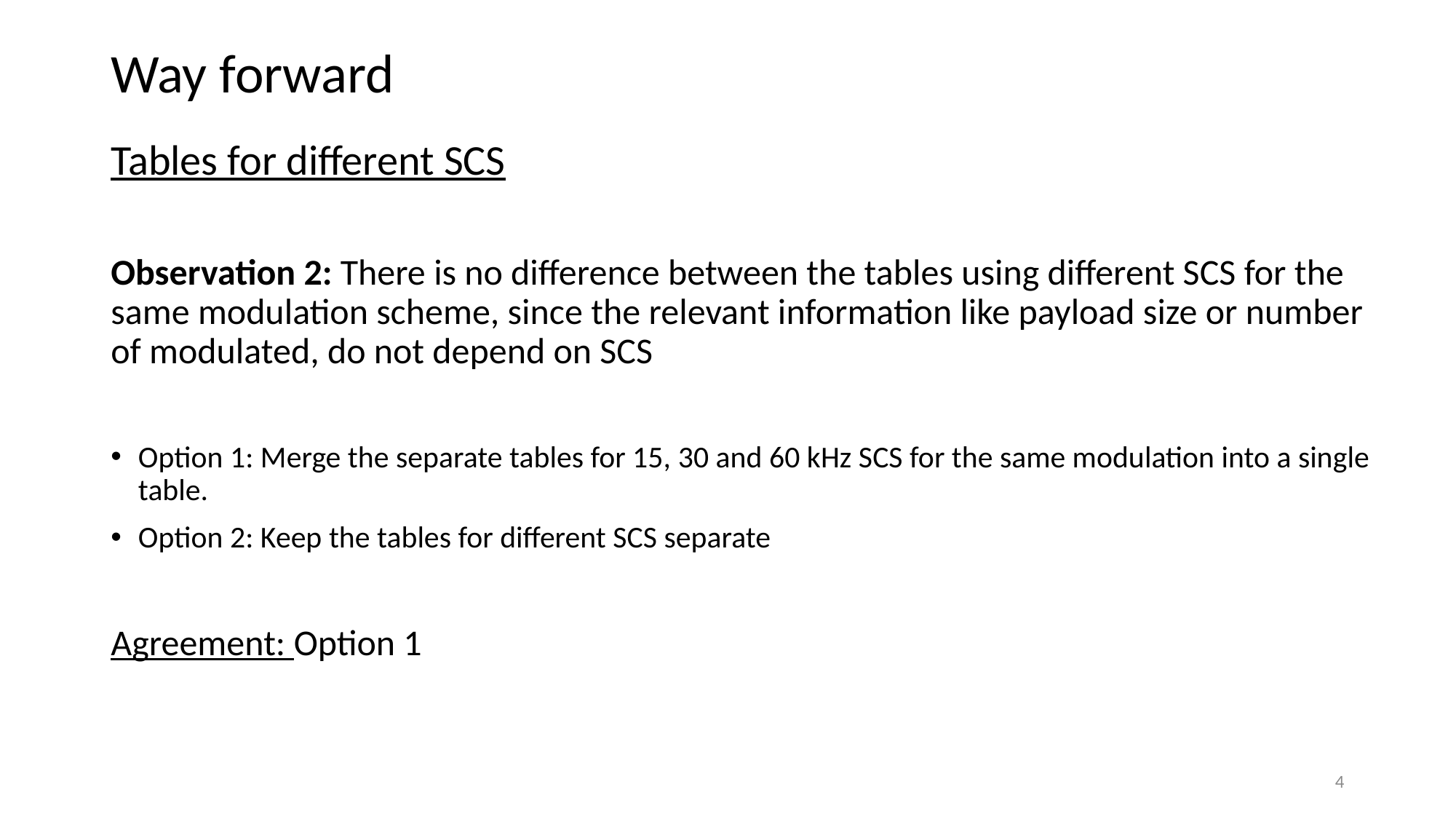

# Way forward
Tables for different SCS

Observation 2: There is no difference between the tables using different SCS for the same modulation scheme, since the relevant information like payload size or number of modulated, do not depend on SCS

Option 1: Merge the separate tables for 15, 30 and 60 kHz SCS for the same modulation into a single table.
Option 2: Keep the tables for different SCS separate

Agreement: Option 1

4